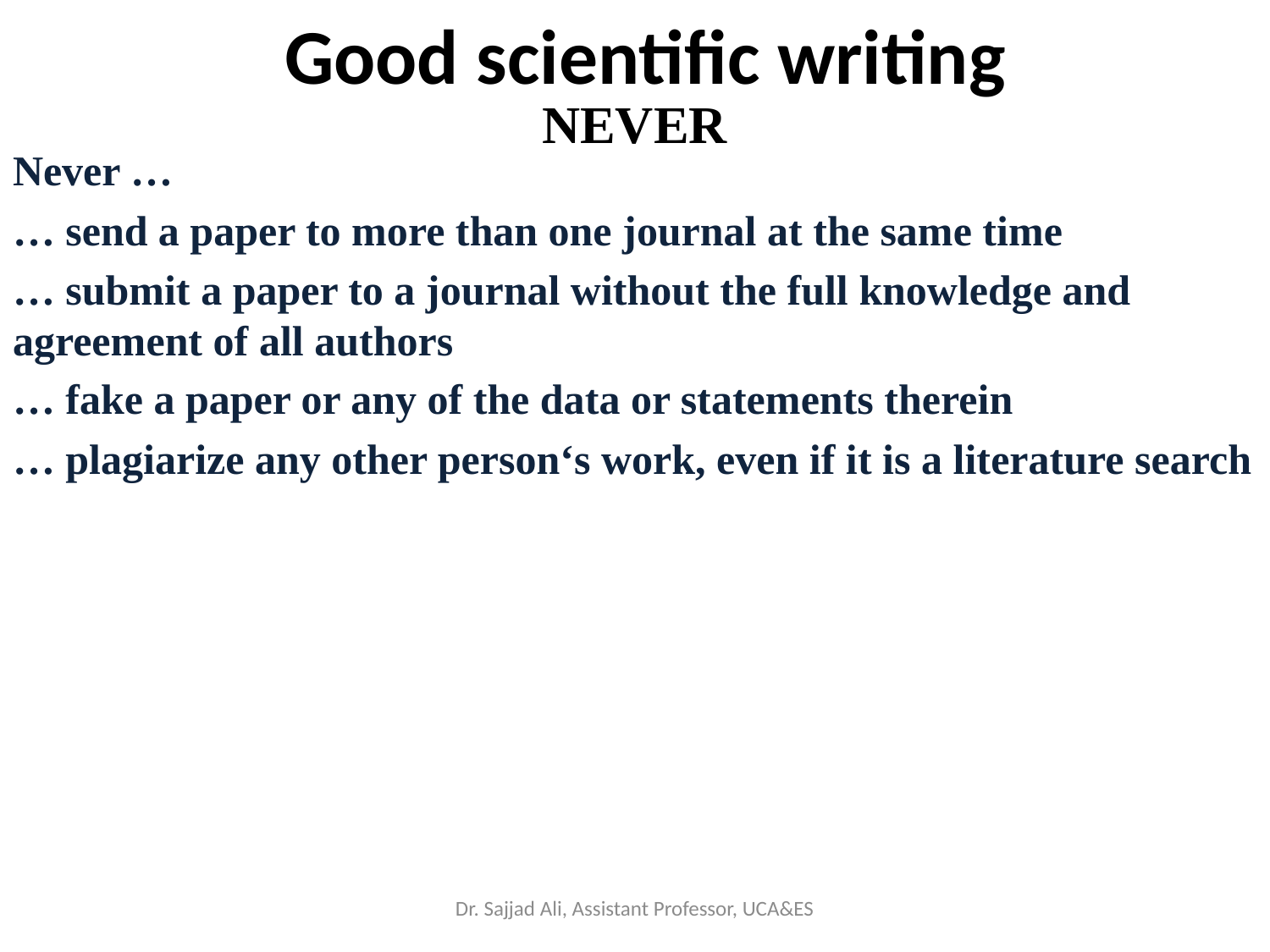

Good scientific writing
NEVER
Never …
… send a paper to more than one journal at the same time
… submit a paper to a journal without the full knowledge and agreement of all authors
… fake a paper or any of the data or statements therein
… plagiarize any other person‘s work, even if it is a literature search
Dr. Sajjad Ali, Assistant Professor, UCA&ES